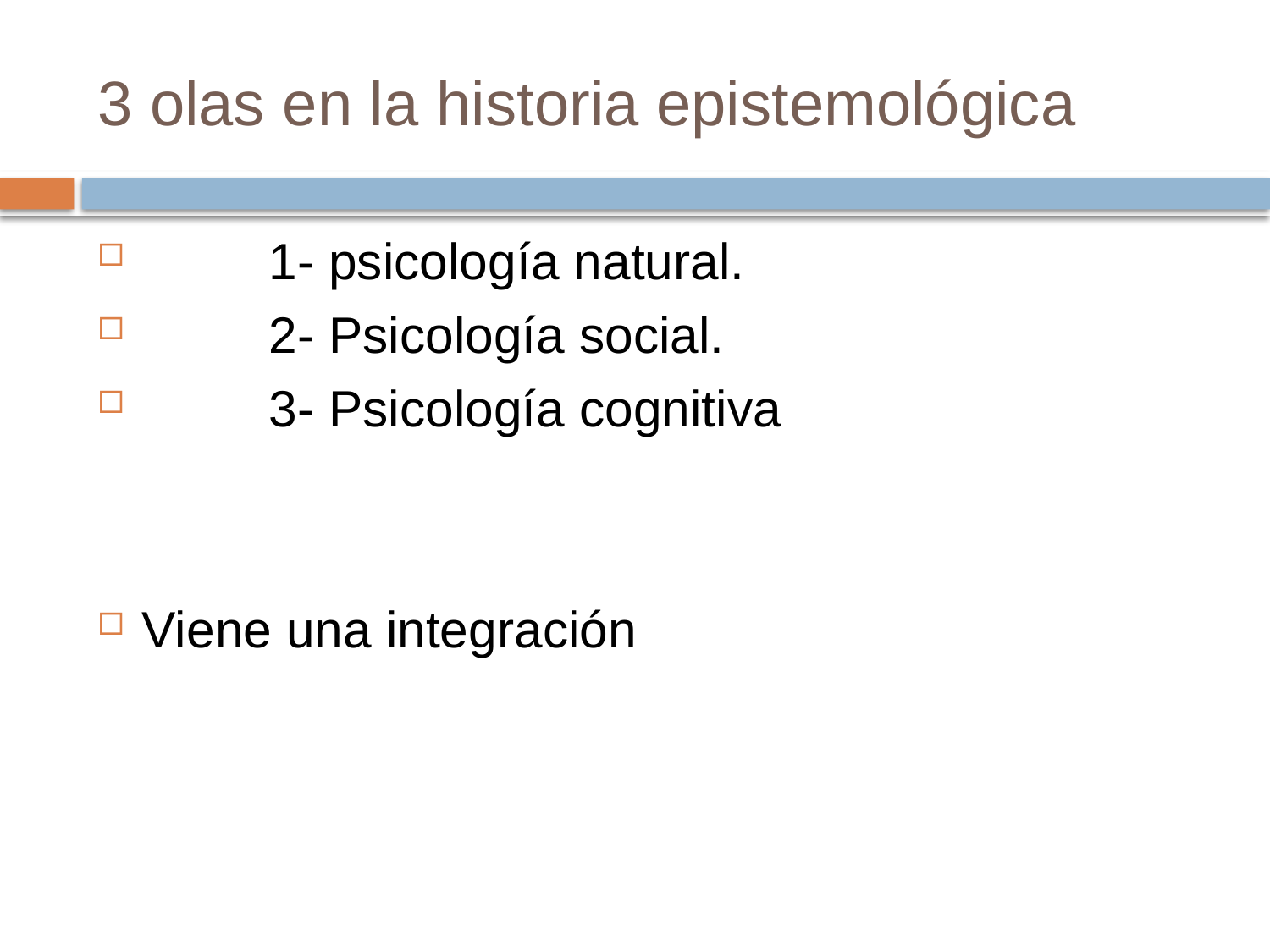

# 3 olas en la historia epistemológica
	1- psicología natural.
	2- Psicología social.
	3- Psicología cognitiva

Viene una integración